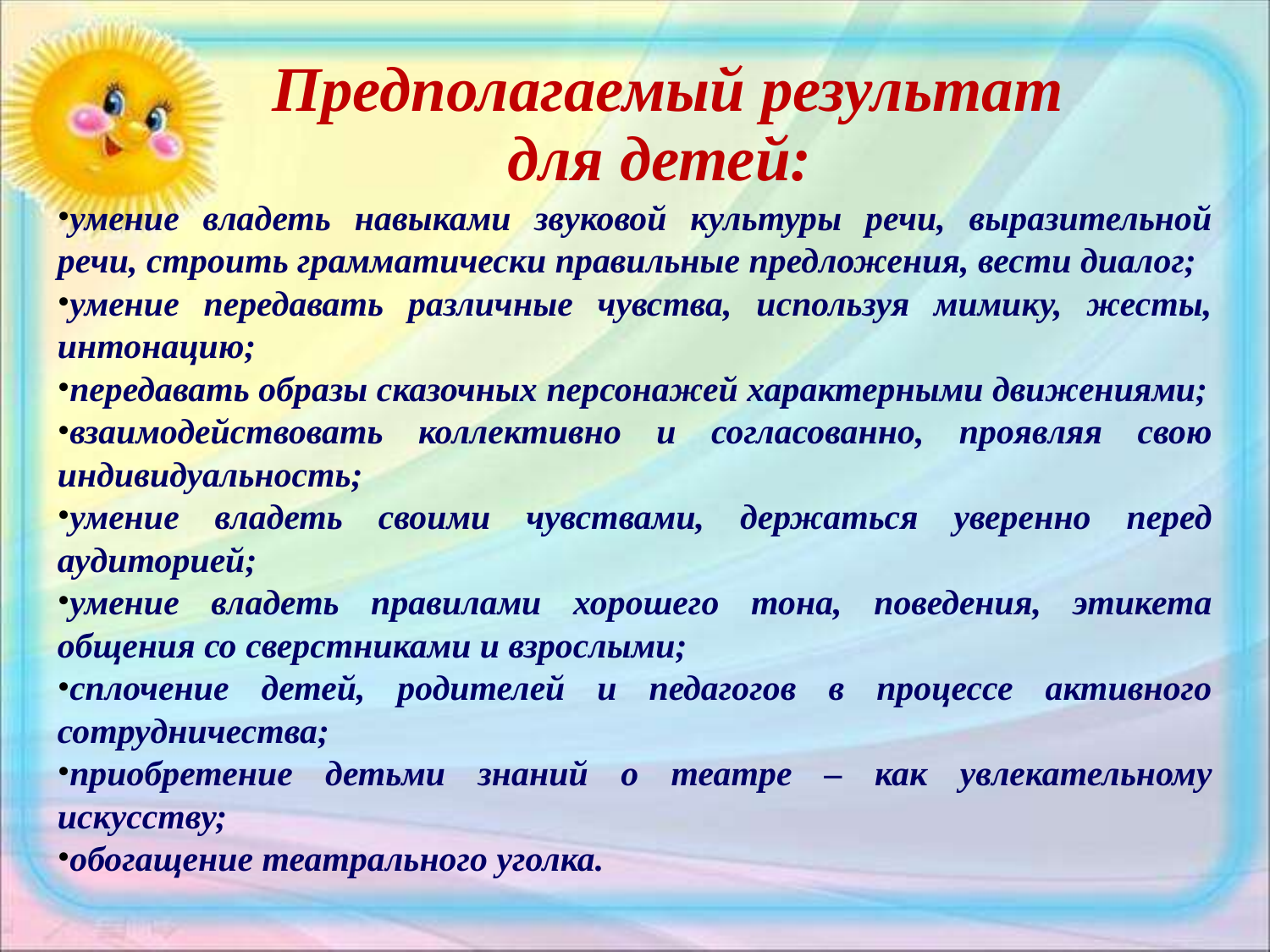

# Предполагаемый результат для детей:
умение владеть навыками звуковой культуры речи, выразительной речи, cтроить грамматически правильные предложения, вести диалог;
умение передавать различные чувства, используя мимику, жесты, интонацию;
передавать образы сказочных персонажей характерными движениями;
взаимодействовать коллективно и согласованно, проявляя свою индивидуальность;
умение владеть своими чувствами, держаться уверенно перед аудиторией;
умение владеть правилами хорошего тона, поведения, этикета общения со сверстниками и взрослыми;
сплочение детей, родителей и педагогов в процессе активного сотрудничества;
приобретение детьми знаний о театре – как увлекательному искусству;
обогащение театрального уголка.